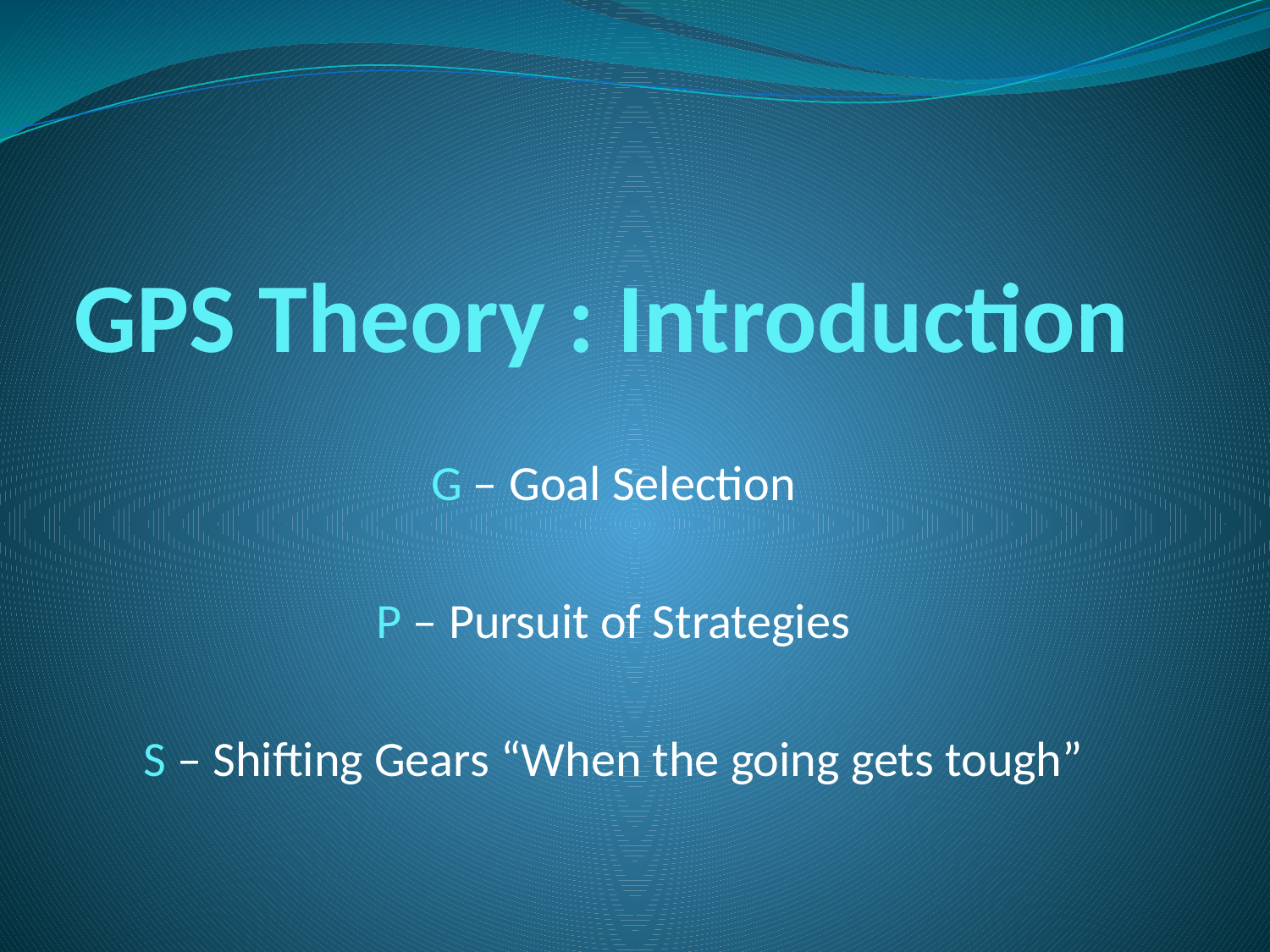

# GPS Theory : Introduction

G – Goal Selection

P – Pursuit of Strategies

S – Shifting Gears “When the going gets tough”